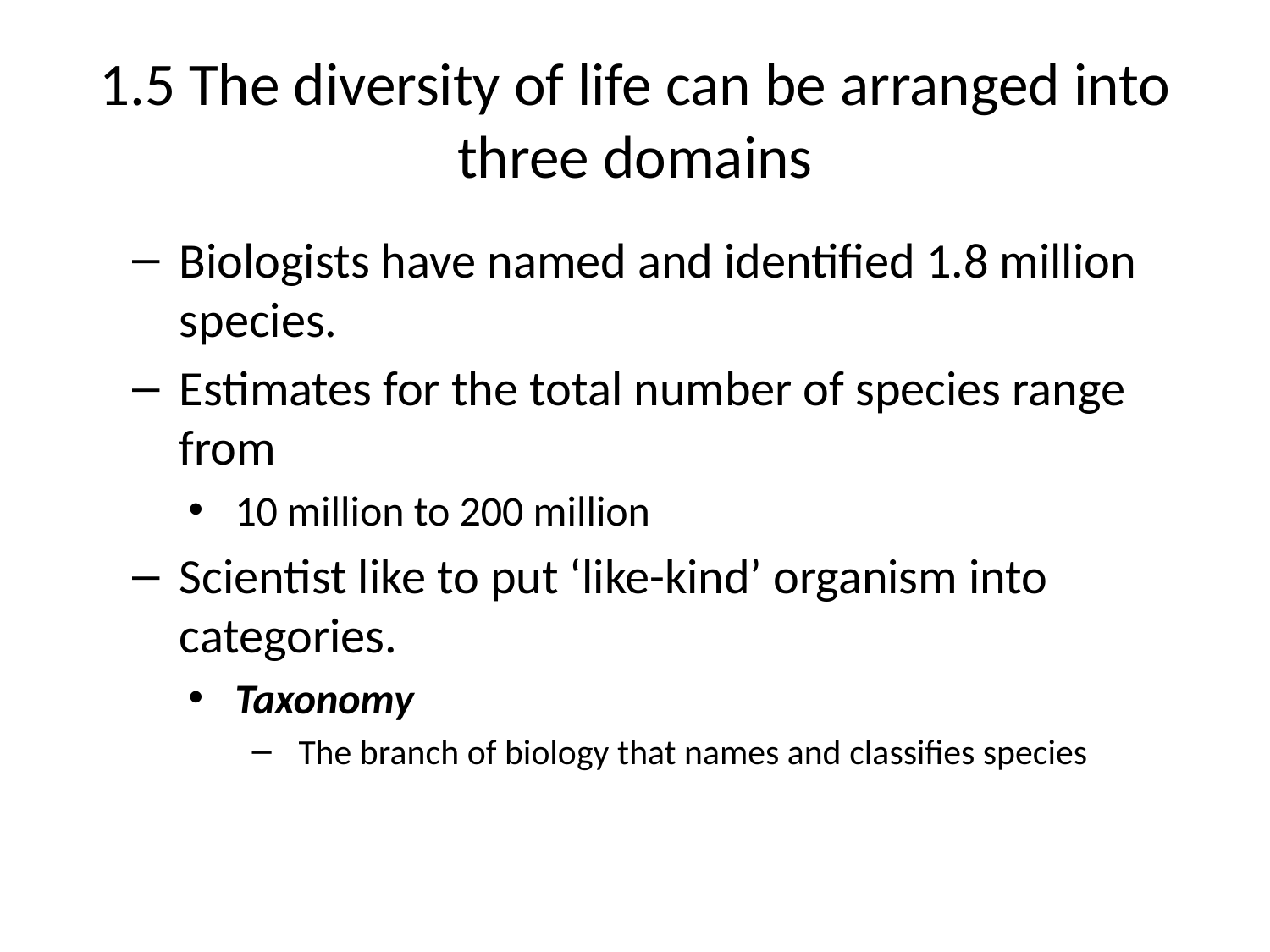

0
# 1.5 The diversity of life can be arranged into three domains
Biologists have named and identified 1.8 million species.
Estimates for the total number of species range from
10 million to 200 million
Scientist like to put ‘like-kind’ organism into categories.
Taxonomy
The branch of biology that names and classifies species